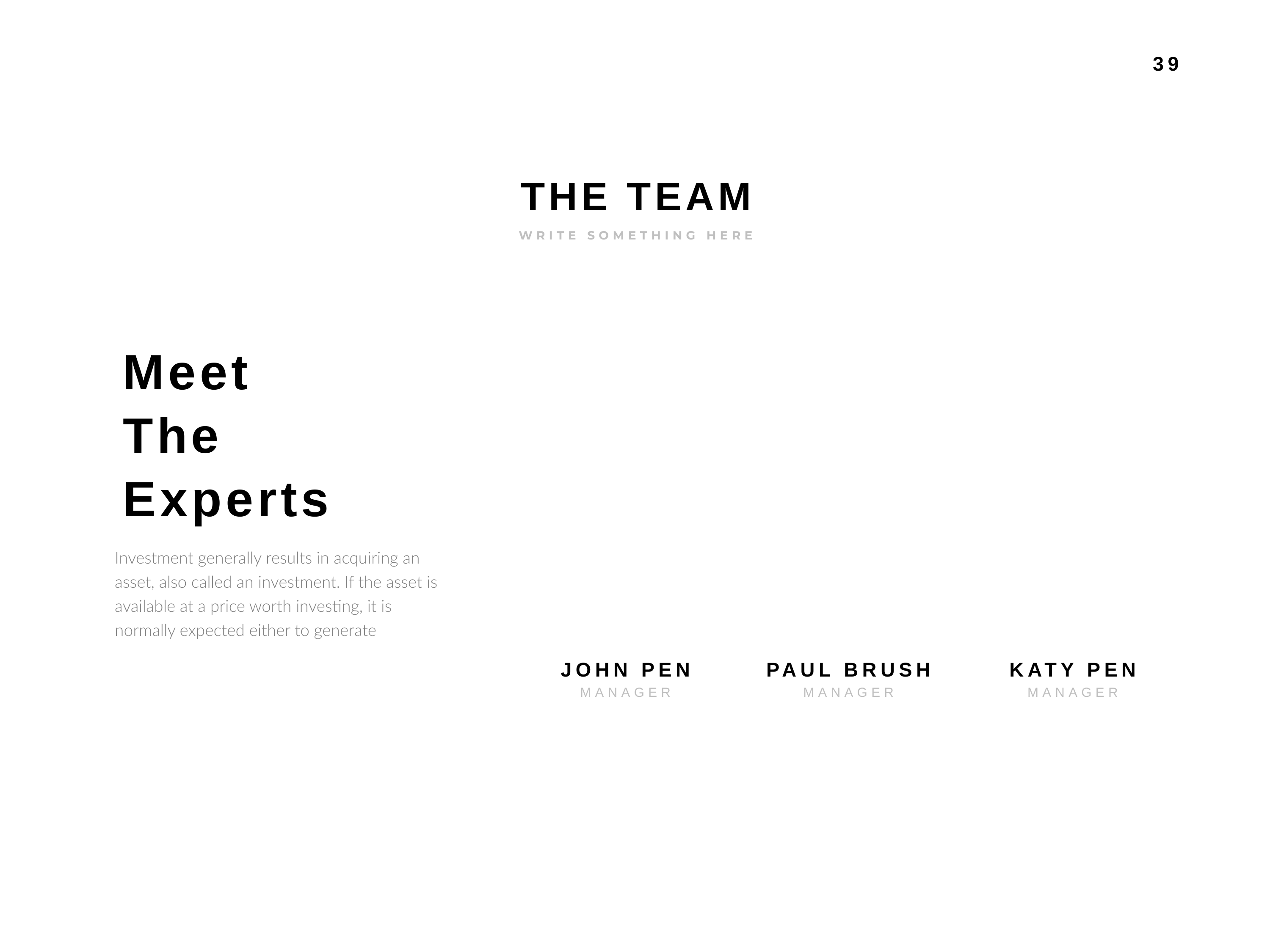

THE TEAM
WRITE SOMETHING HERE

Meet
The
Experts
Investment generally results in acquiring an asset, also called an investment. If the asset is available at a price worth investing, it is normally expected either to generate
JOHN PEN
PAUL BRUSH
KATY PEN
MANAGER
MANAGER
MANAGER